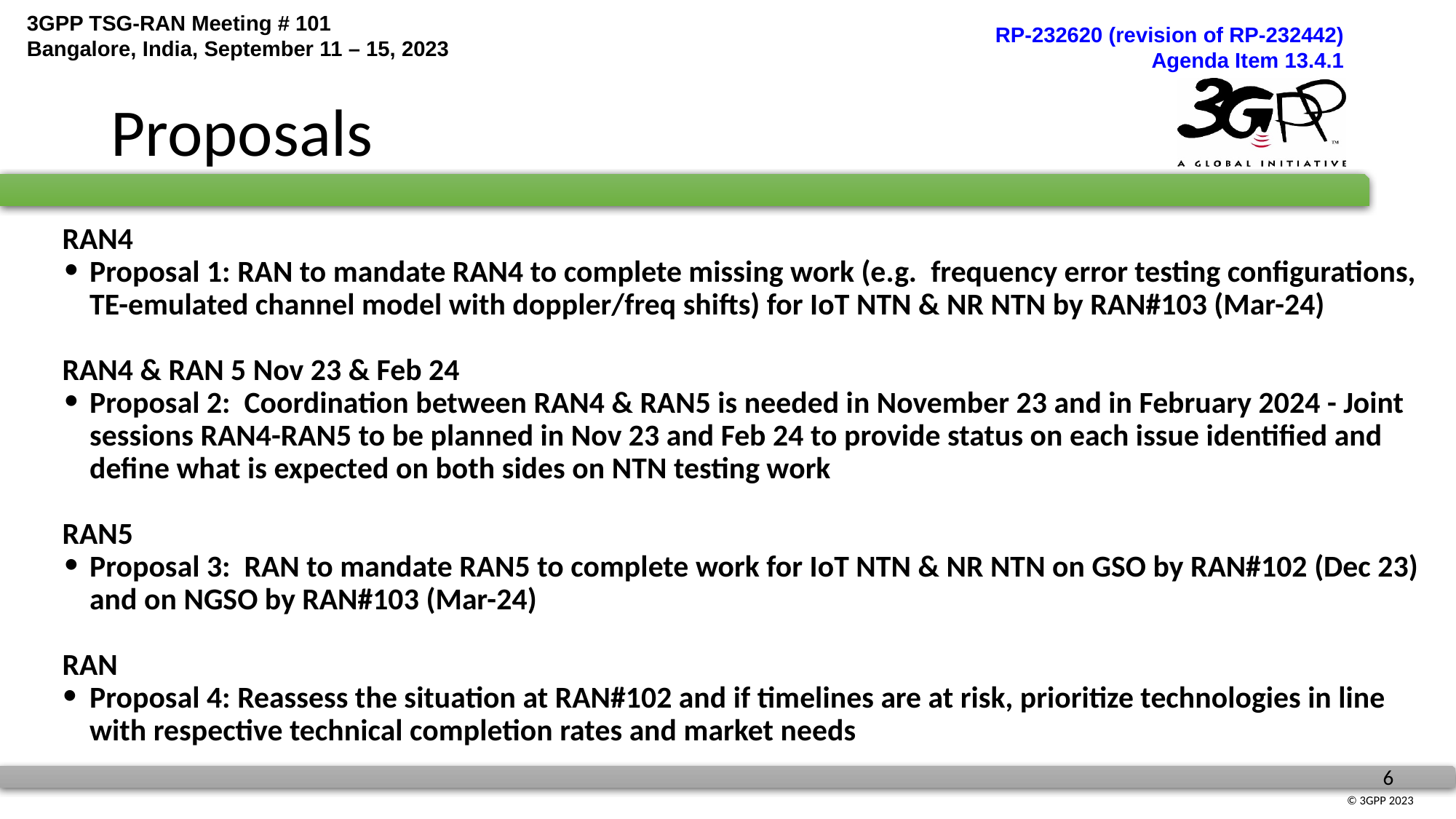

# Proposals
RAN4
Proposal 1: RAN to mandate RAN4 to complete missing work (e.g.  frequency error testing configurations, TE-emulated channel model with doppler/freq shifts) for IoT NTN & NR NTN by RAN#103 (Mar-24)

RAN4 & RAN 5 Nov 23 & Feb 24
Proposal 2:  Coordination between RAN4 & RAN5 is needed in November 23 and in February 2024 - Joint sessions RAN4-RAN5 to be planned in Nov 23 and Feb 24 to provide status on each issue identified and define what is expected on both sides on NTN testing work

RAN5
Proposal 3:  RAN to mandate RAN5 to complete work for IoT NTN & NR NTN on GSO by RAN#102 (Dec 23) and on NGSO by RAN#103 (Mar-24)

RAN
Proposal 4: Reassess the situation at RAN#102 and if timelines are at risk, prioritize technologies in line with respective technical completion rates and market needs